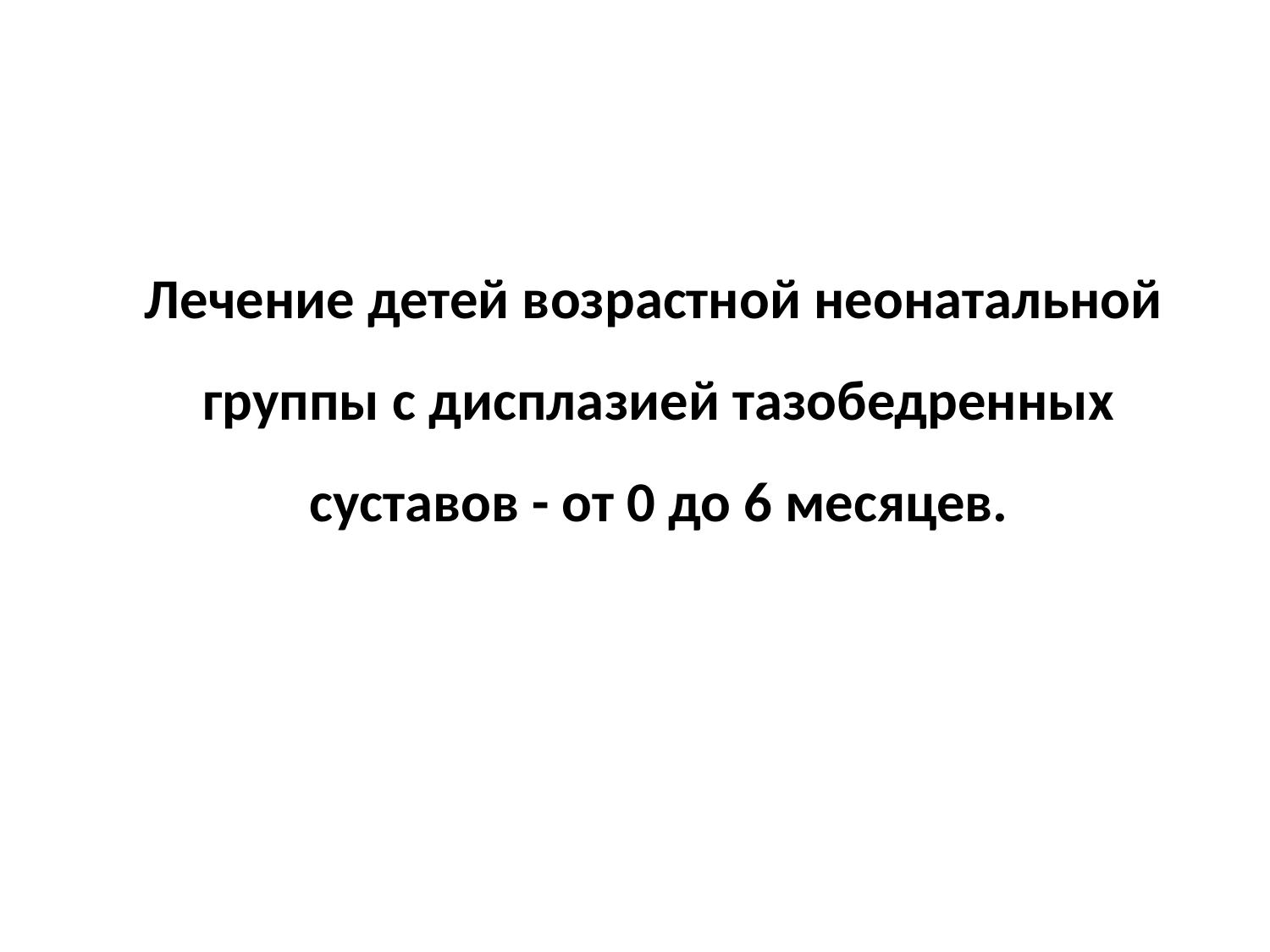

Лечение детей возрастной неонатальной группы с дисплазией тазобедренных суставов - от 0 до 6 месяцев.